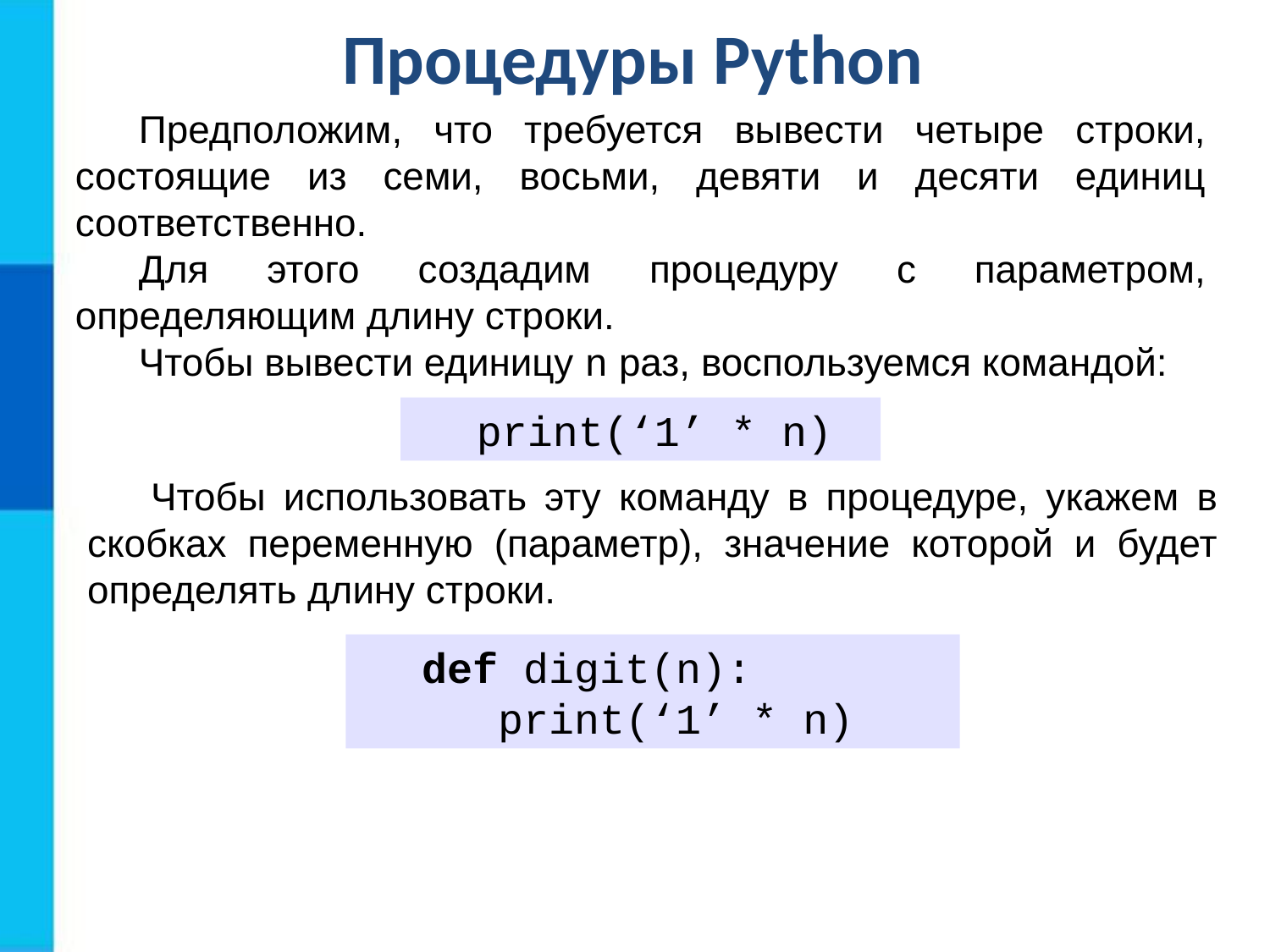

Процедуры Python
Предположим, что требуется вывести четыре строки, состоящие из семи, восьми, девяти и десяти единиц соответственно.
Для этого создадим процедуру с параметром, определяющим длину строки.
Чтобы вывести единицу n раз, воспользуемся командой:
print(‘1’ * n)
Чтобы использовать эту команду в процедуре, укажем в скобках переменную (параметр), значение которой и будет определять длину строки.
def digit(n):
   print(‘1’ * n)